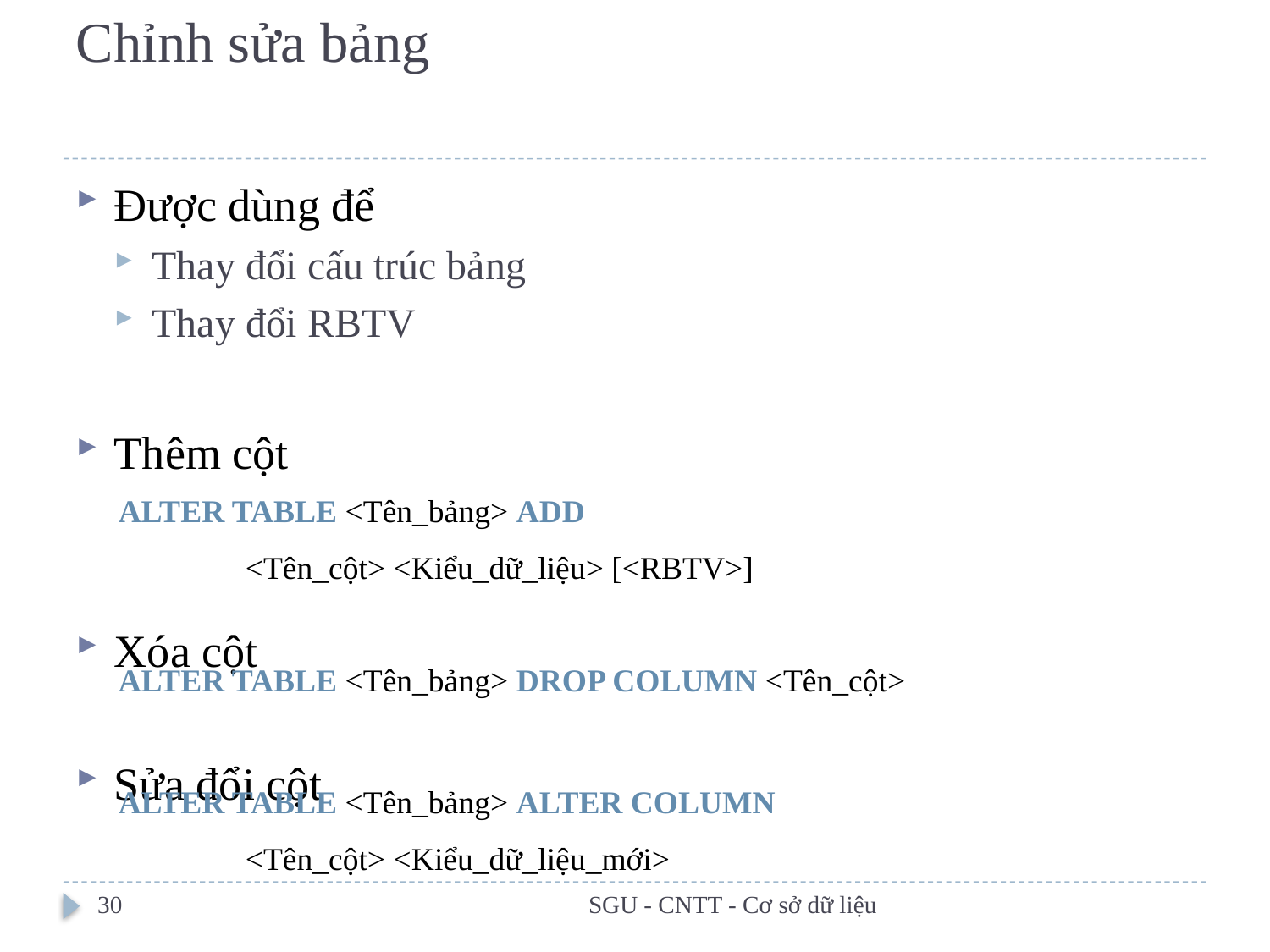

# Chỉnh sửa bảng
Được dùng để
Thay đổi cấu trúc bảng
Thay đổi RBTV

Thêm cột

Xóa cột

Sửa đổi cột

ALTER TABLE <Tên_bảng> ADD
	<Tên_cột> <Kiểu_dữ_liệu> [<RBTV>]
ALTER TABLE <Tên_bảng> DROP COLUMN <Tên_cột>
ALTER TABLE <Tên_bảng> ALTER COLUMN
	<Tên_cột> <Kiểu_dữ_liệu_mới>
30
SGU - CNTT - Cơ sở dữ liệu